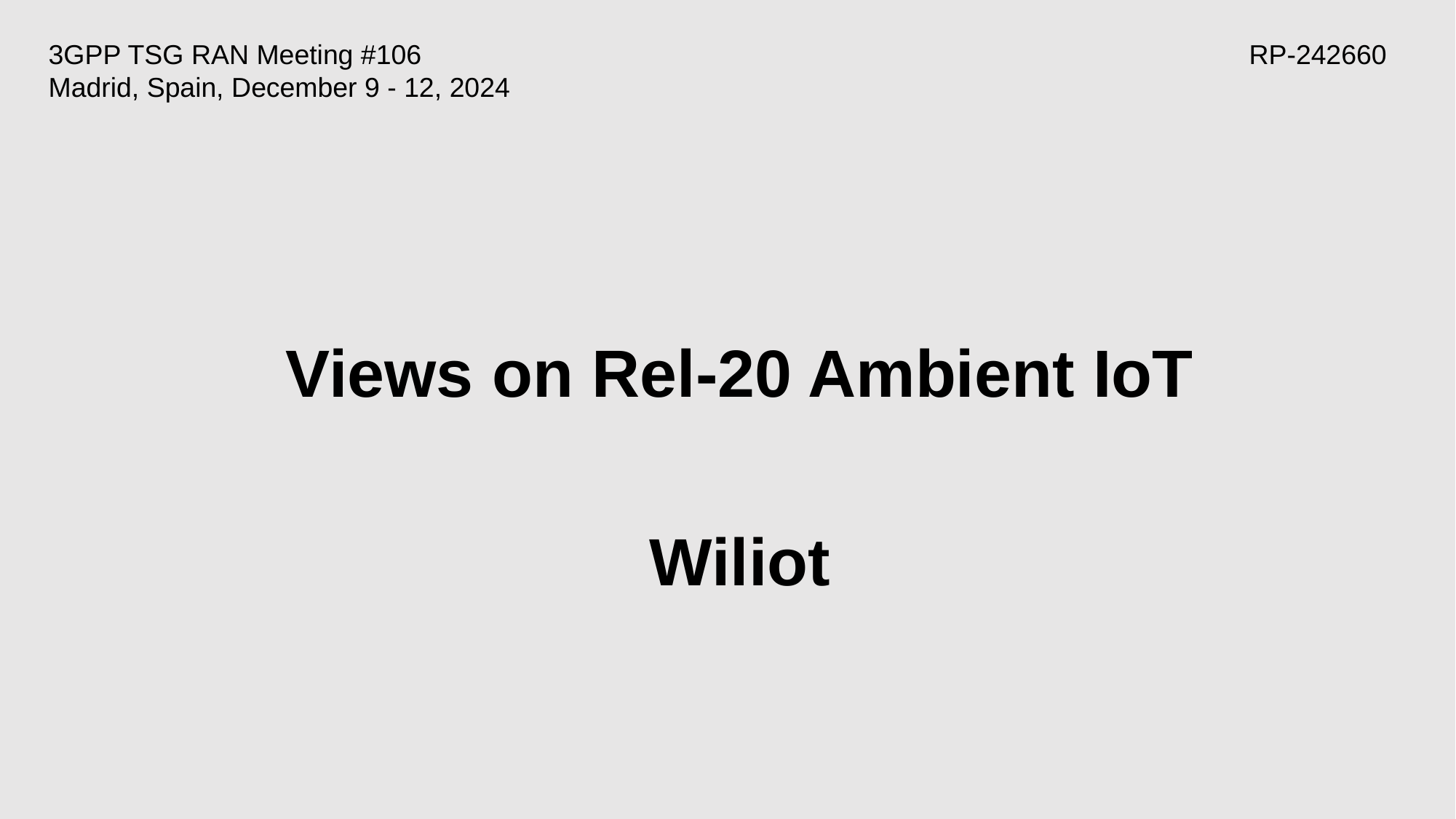

3GPP TSG RAN Meeting #106							      	RP-242660
Madrid, Spain, December 9 - 12, 2024

# Views on Rel-20 Ambient IoT
Wiliot